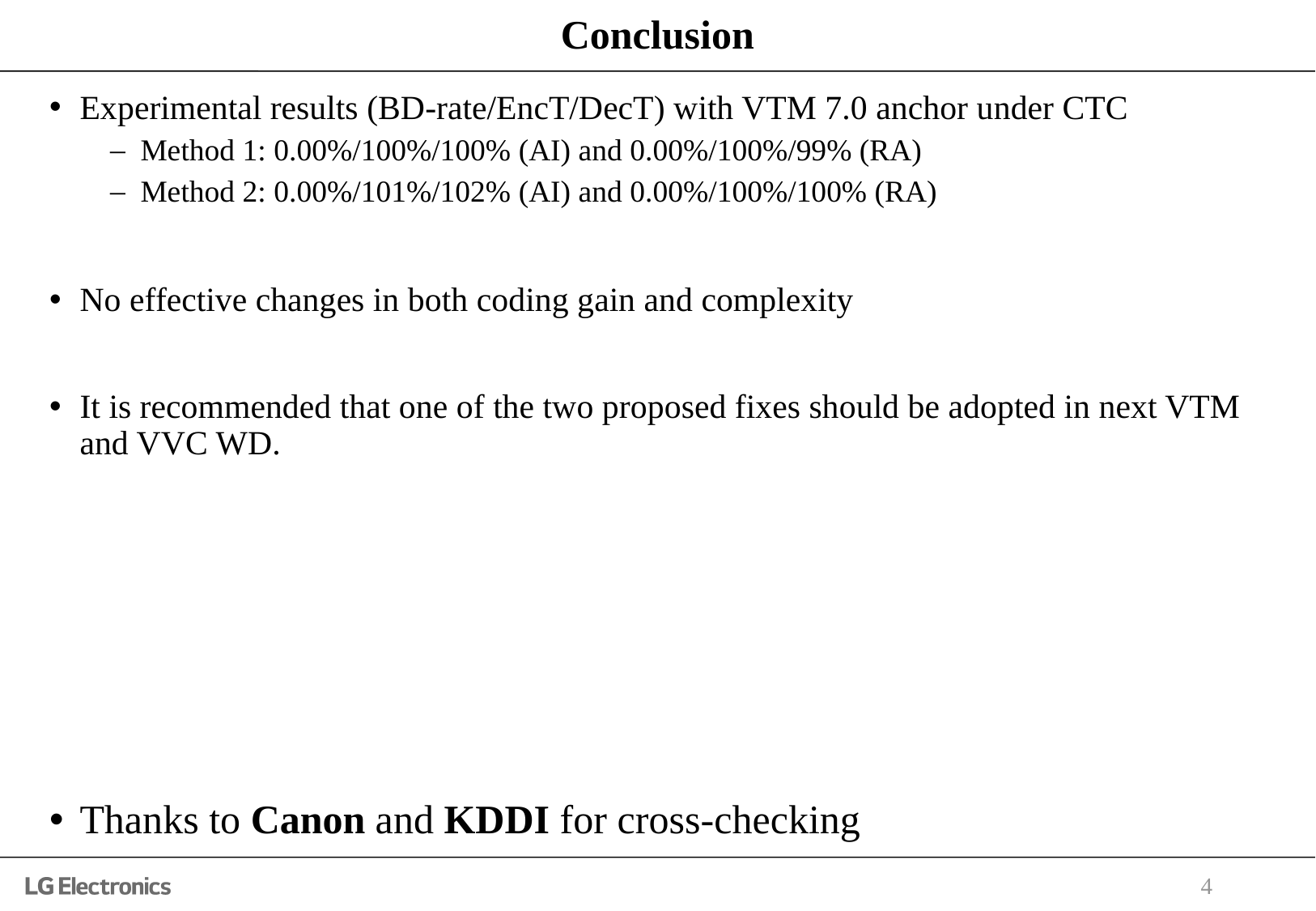

# Conclusion
Experimental results (BD-rate/EncT/DecT) with VTM 7.0 anchor under CTC
Method 1: 0.00%/100%/100% (AI) and 0.00%/100%/99% (RA)
Method 2: 0.00%/101%/102% (AI) and 0.00%/100%/100% (RA)

No effective changes in both coding gain and complexity

It is recommended that one of the two proposed fixes should be adopted in next VTM and VVC WD.

Thanks to Canon and KDDI for cross-checking

4